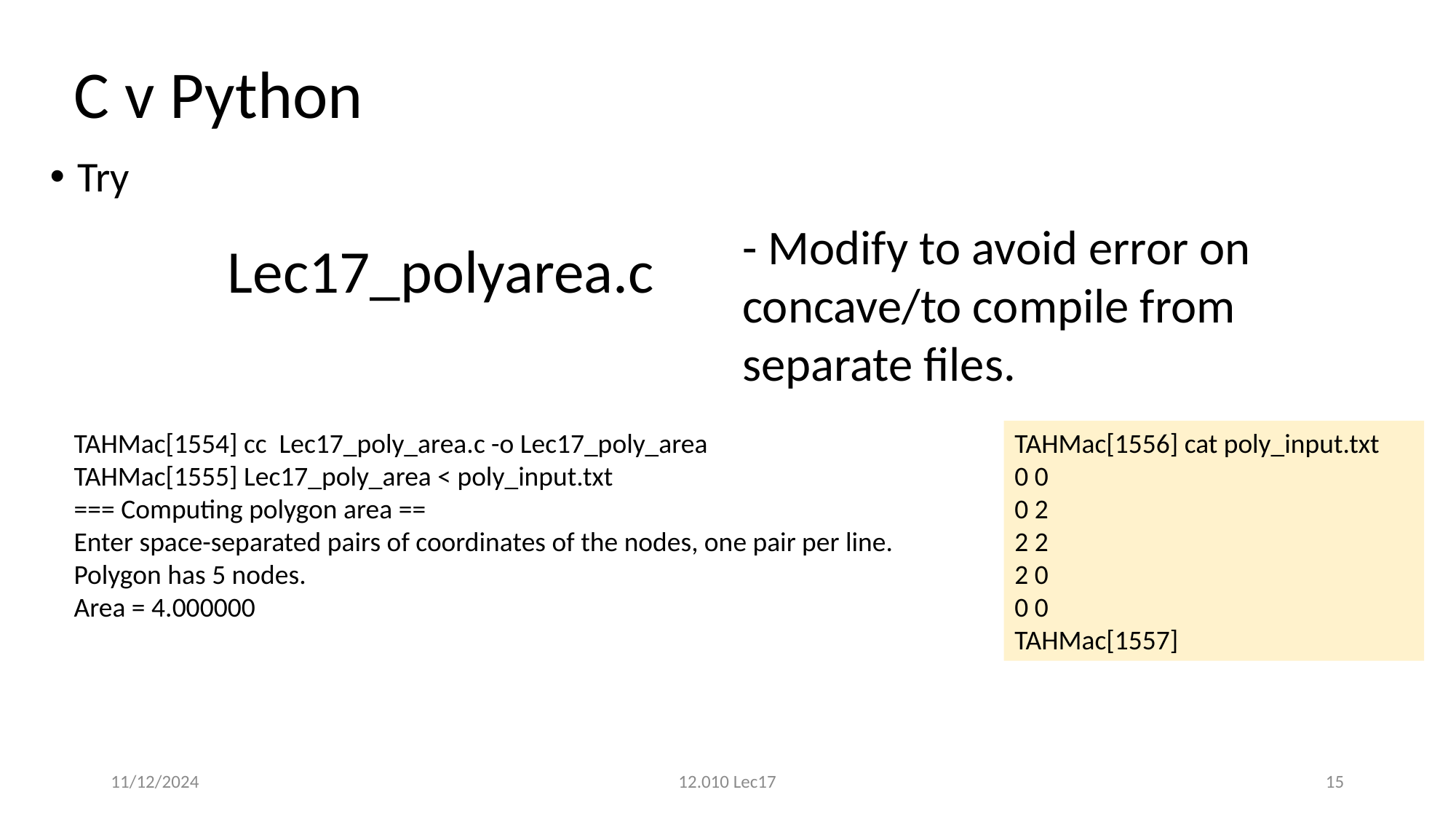

# C v Python
Try

- Modify to avoid error on concave/to compile from separate files.
Lec17_polyarea.c
TAHMac[1554] cc  Lec17_poly_area.c -o Lec17_poly_area
TAHMac[1555] Lec17_poly_area < poly_input.txt
=== Computing polygon area ==
Enter space-separated pairs of coordinates of the nodes, one pair per line.
Polygon has 5 nodes.
Area = 4.000000

TAHMac[1556] cat poly_input.txt
0 0
0 2
2 2
2 0
0 0
TAHMac[1557]
11/12/2024
12.010 Lec17
15